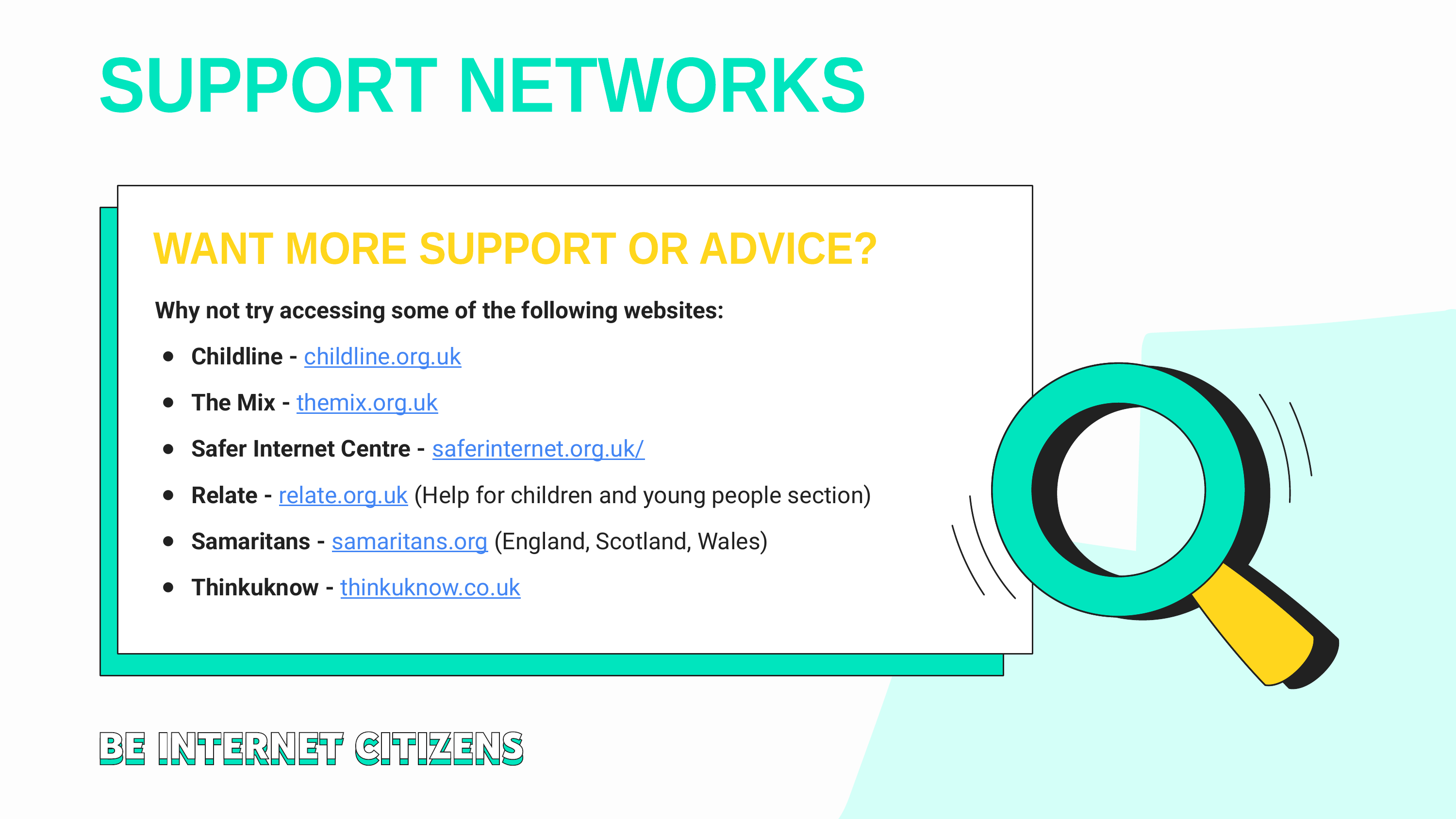

SUPPORT NETWORKS

WANT MORE SUPPORT OR ADVICE?
Why not try accessing some of the following websites:
Childline - childline.org.uk
The Mix - themix.org.uk
Safer Internet Centre - saferinternet.org.uk/
Relate - relate.org.uk (Help for children and young people section)
Samaritans - samaritans.org (England, Scotland, Wales)
Thinkuknow - thinkuknow.co.uk